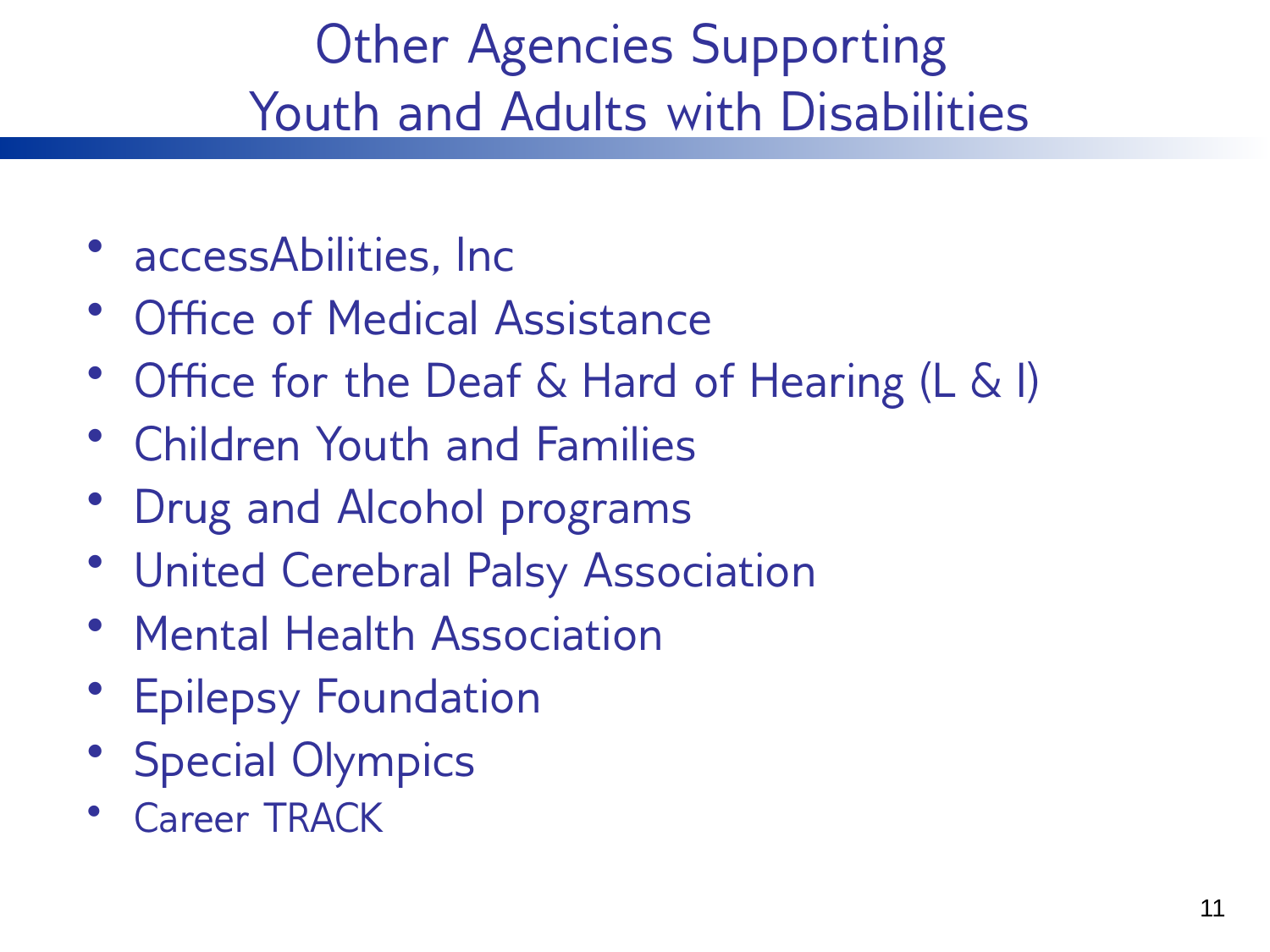

Other Agencies Supporting
Youth and Adults with Disabilities
accessAbilities, Inc
Office of Medical Assistance
Office for the Deaf & Hard of Hearing (L & I)
Children Youth and Families
Drug and Alcohol programs
United Cerebral Palsy Association
Mental Health Association
Epilepsy Foundation
Special Olympics
Career TRACK
11